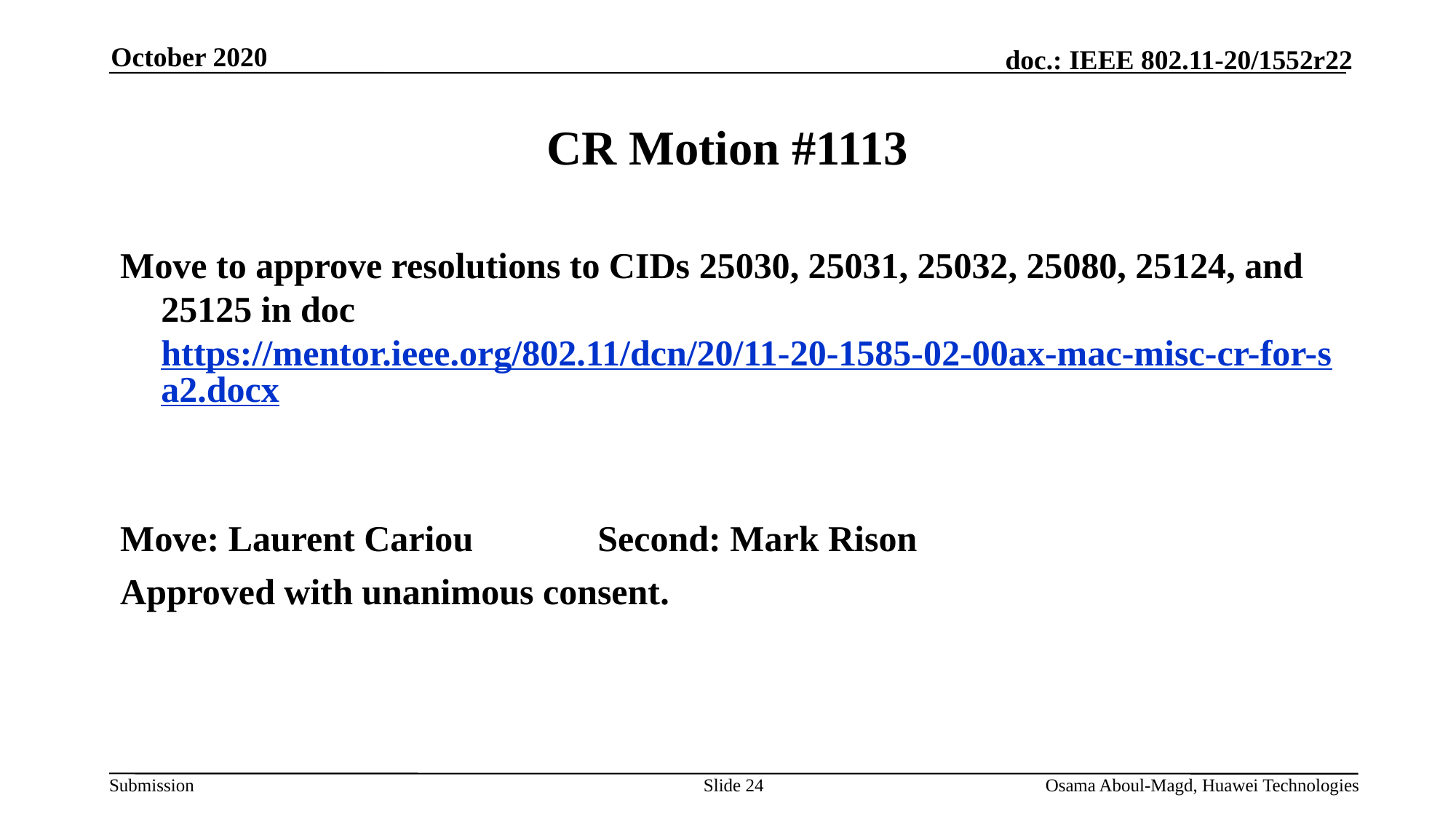

October 2020
# CR Motion #1113
Move to approve resolutions to CIDs 25030, 25031, 25032, 25080, 25124, and 25125 in doc https://mentor.ieee.org/802.11/dcn/20/11-20-1585-02-00ax-mac-misc-cr-for-sa2.docx

Move: Laurent Cariou		Second: Mark Rison
Approved with unanimous consent.
Slide 24
Osama Aboul-Magd, Huawei Technologies